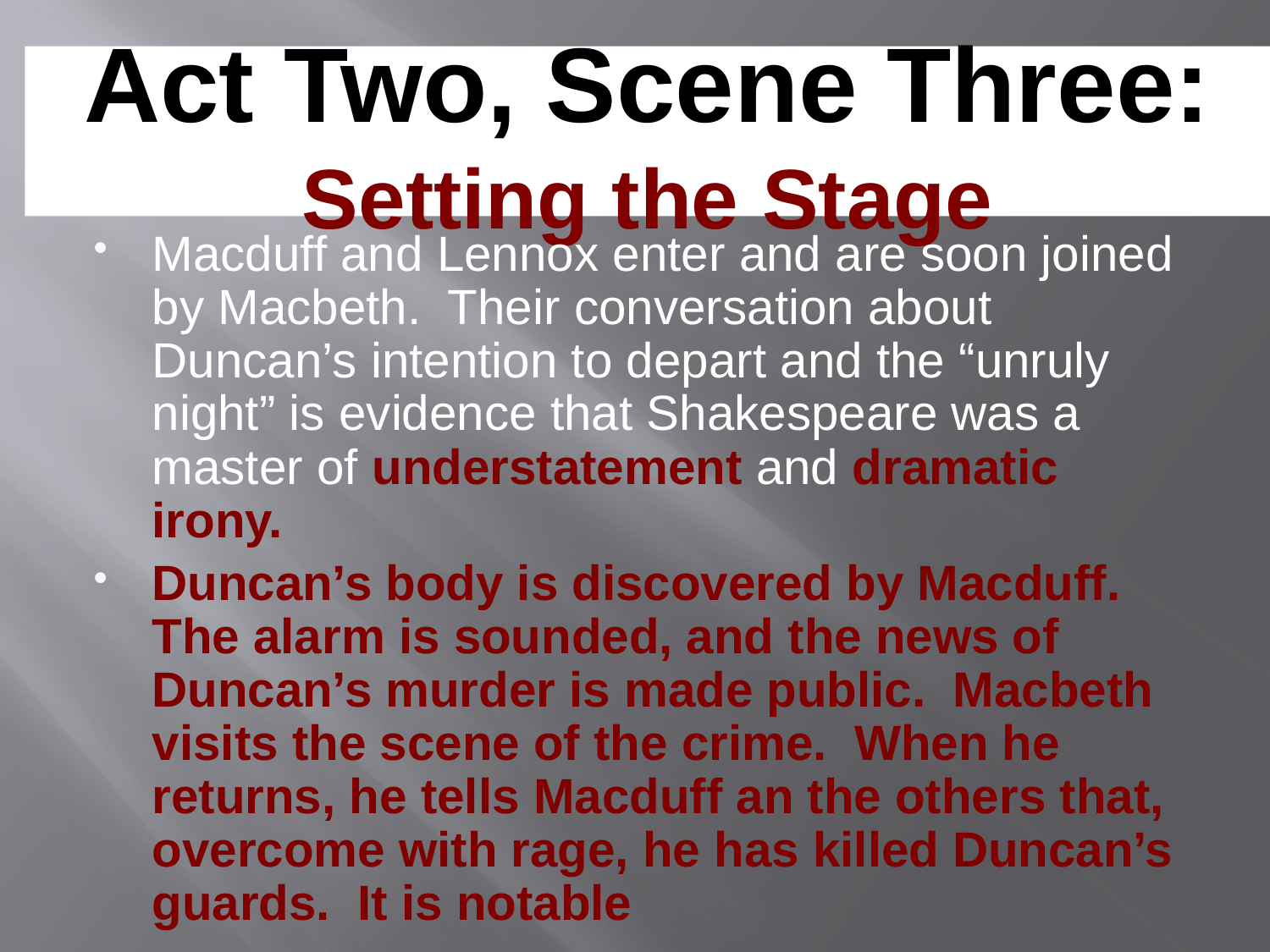

# Act Two, Scene Three: Setting the Stage
Macduff and Lennox enter and are soon joined by Macbeth.  Their conversation about Duncan’s intention to depart and the “unruly night” is evidence that Shakespeare was a master of understatement and dramatic irony.
Duncan’s body is discovered by Macduff.  The alarm is sounded, and the news of Duncan’s murder is made public.  Macbeth visits the scene of the crime.  When he returns, he tells Macduff an the others that, overcome with rage, he has killed Duncan’s guards.  It is notable